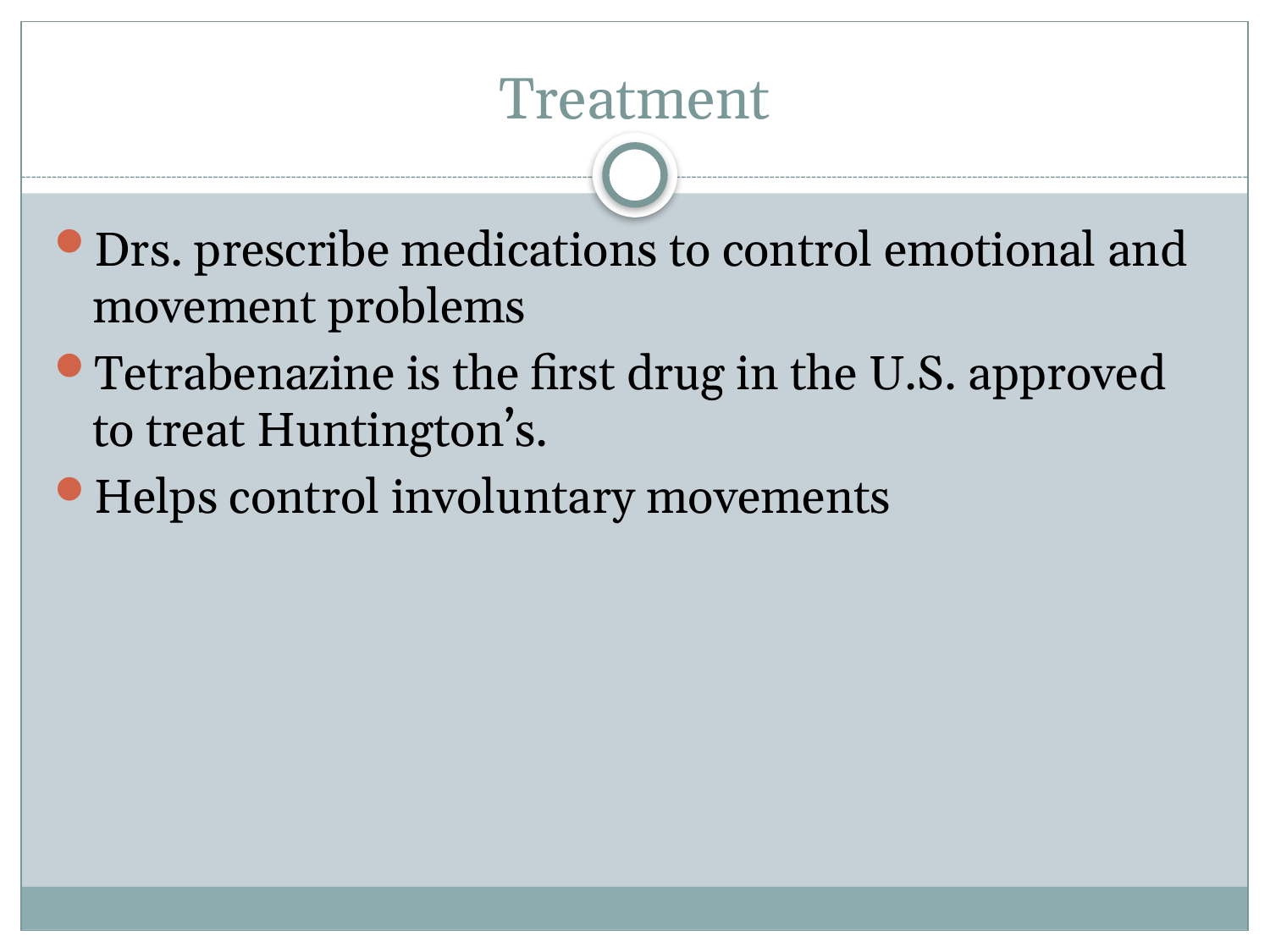

# Treatment
Drs. prescribe medications to control emotional and movement problems
Tetrabenazine is the first drug in the U.S. approved to treat Huntington’s.
Helps control involuntary movements